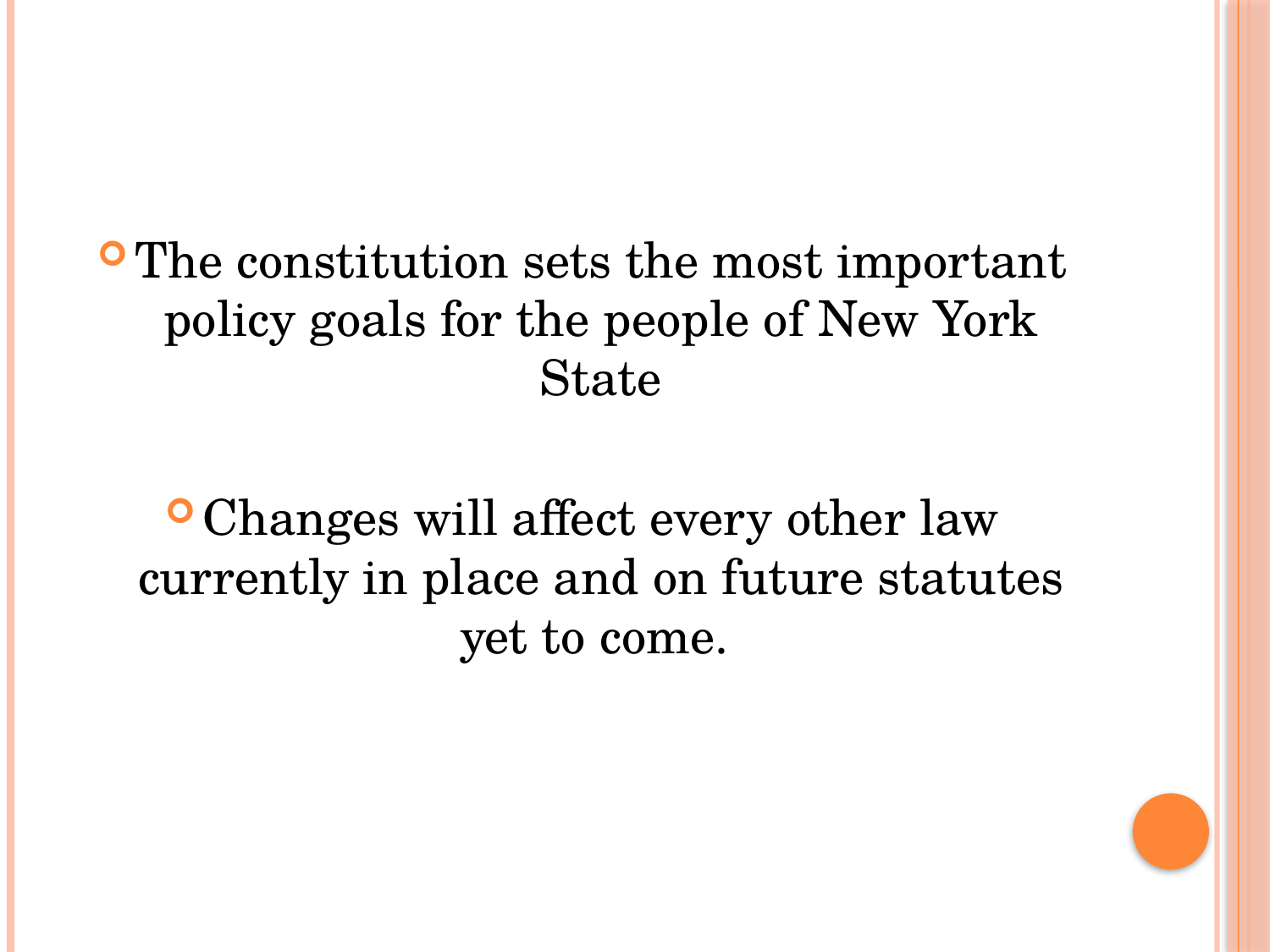

#
The constitution sets the most important policy goals for the people of New York State

Changes will affect every other law currently in place and on future statutes yet to come.